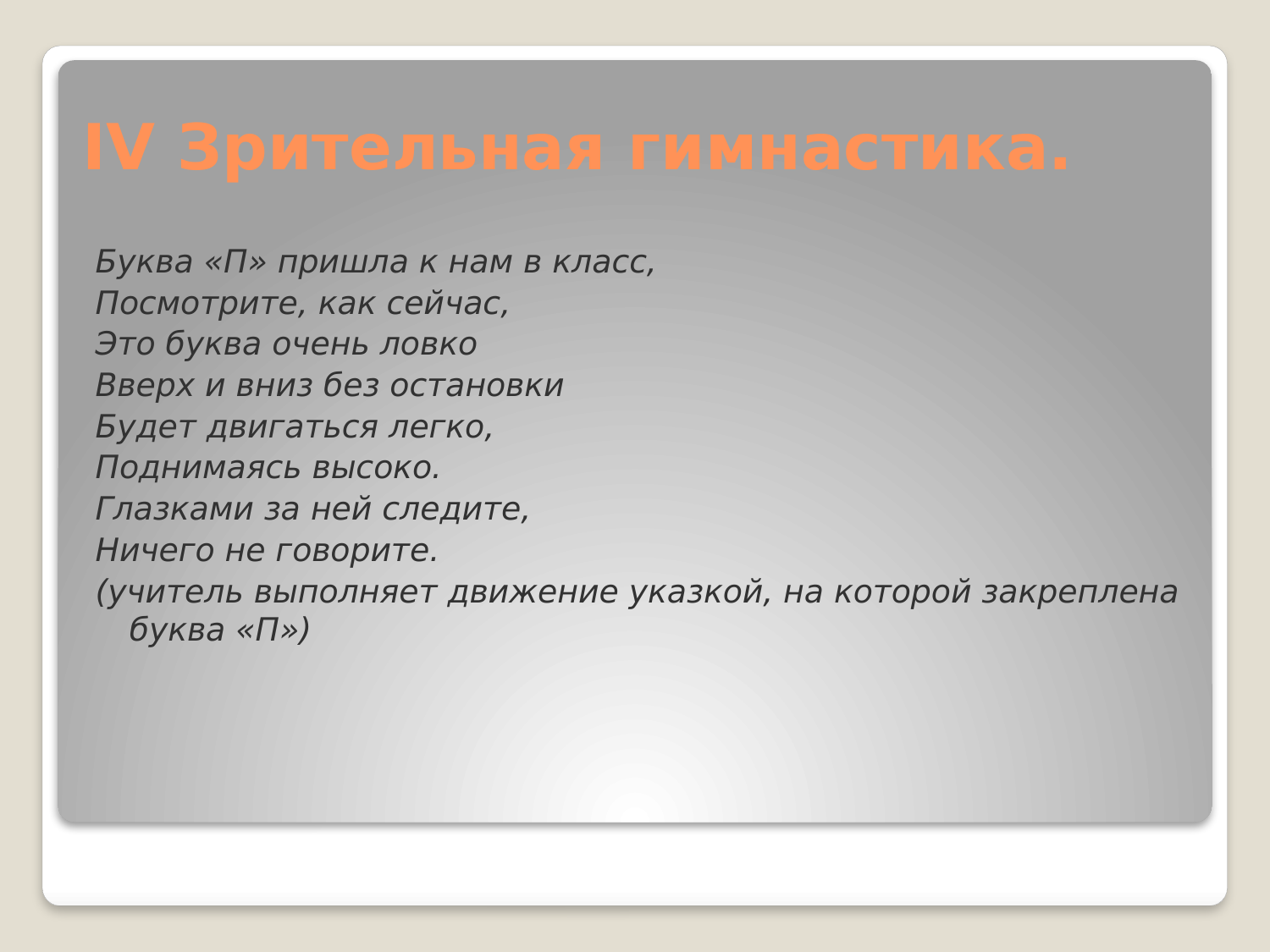

# IV Зрительная гимнастика.
Буква «П» пришла к нам в класс,
Посмотрите, как сейчас,
Это буква очень ловко
Вверх и вниз без остановки
Будет двигаться легко,
Поднимаясь высоко.
Глазками за ней следите,
Ничего не говорите.
(учитель выполняет движение указкой, на которой закреплена буква «П»)